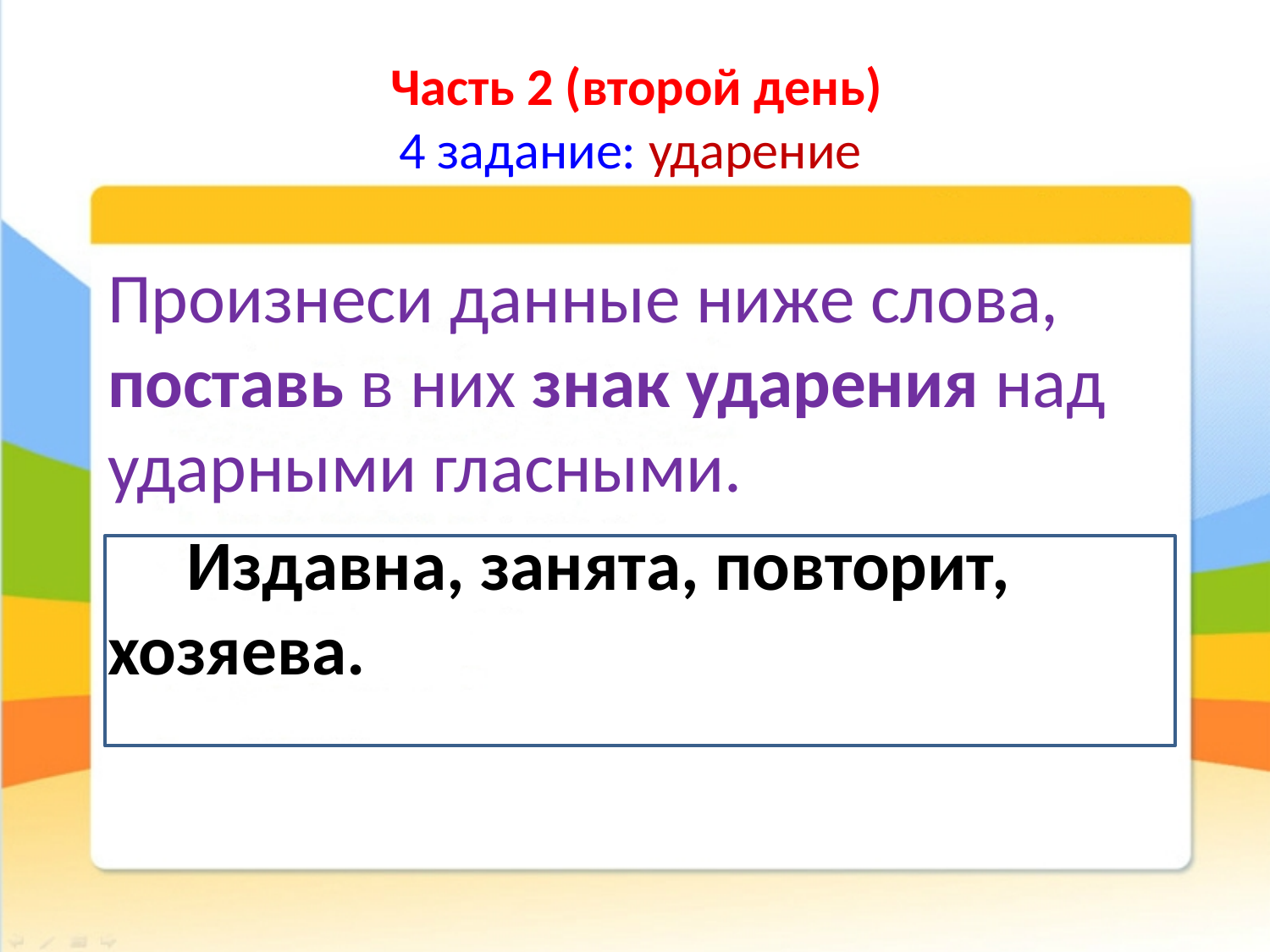

# Часть 2 (второй день) 4 задание: ударение
Произнеси данные ниже слова, поставь в них знак ударения над ударными гласными.
     Издавна, занята, повторит,  хозяева.